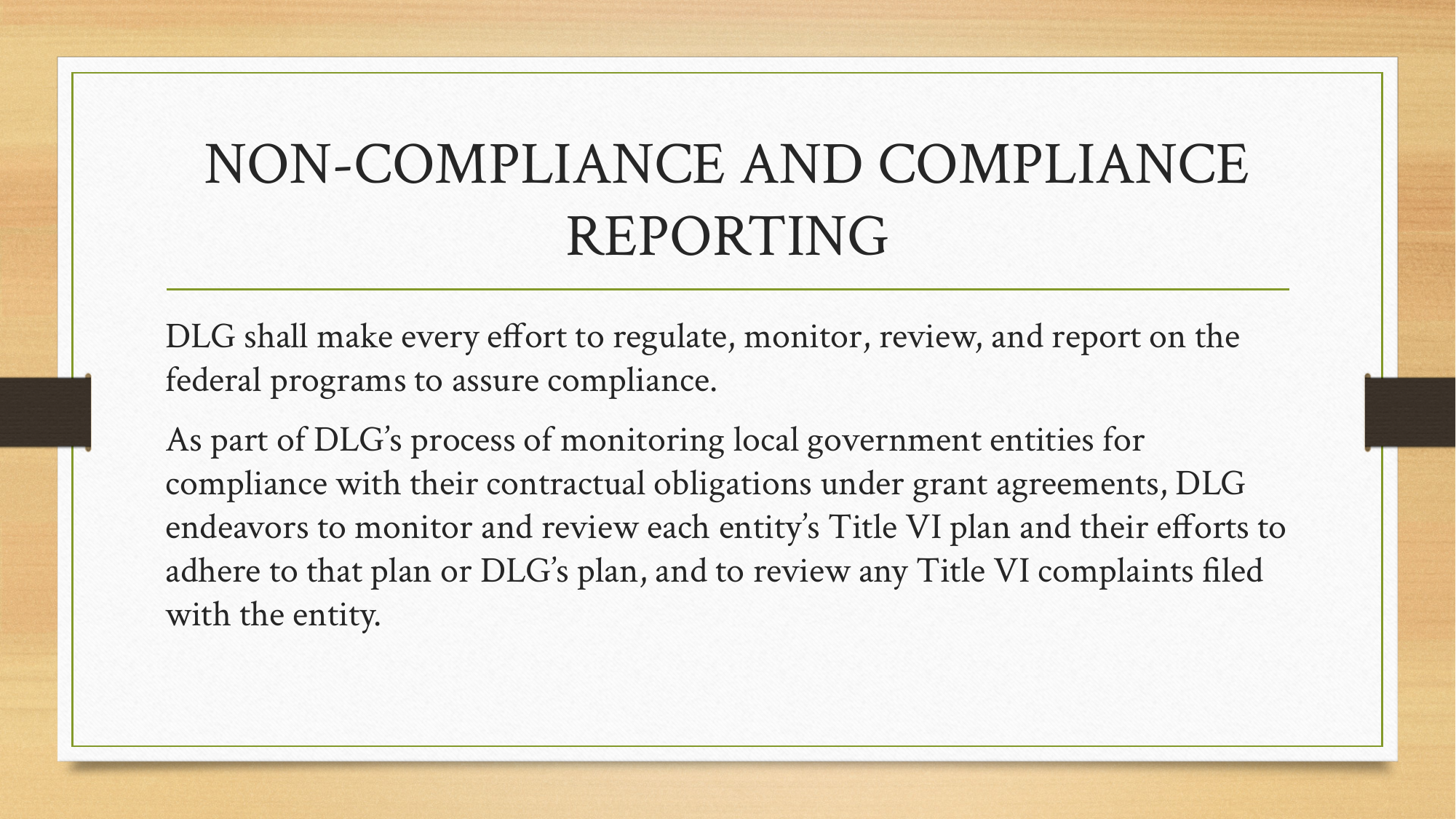

# NON-COMPLIANCE AND COMPLIANCE REPORTING
DLG shall make every effort to regulate, monitor, review, and report on the federal programs to assure compliance.
As part of DLG’s process of monitoring local government entities for compliance with their contractual obligations under grant agreements, DLG endeavors to monitor and review each entity’s Title VI plan and their efforts to adhere to that plan or DLG’s plan, and to review any Title VI complaints filed with the entity.